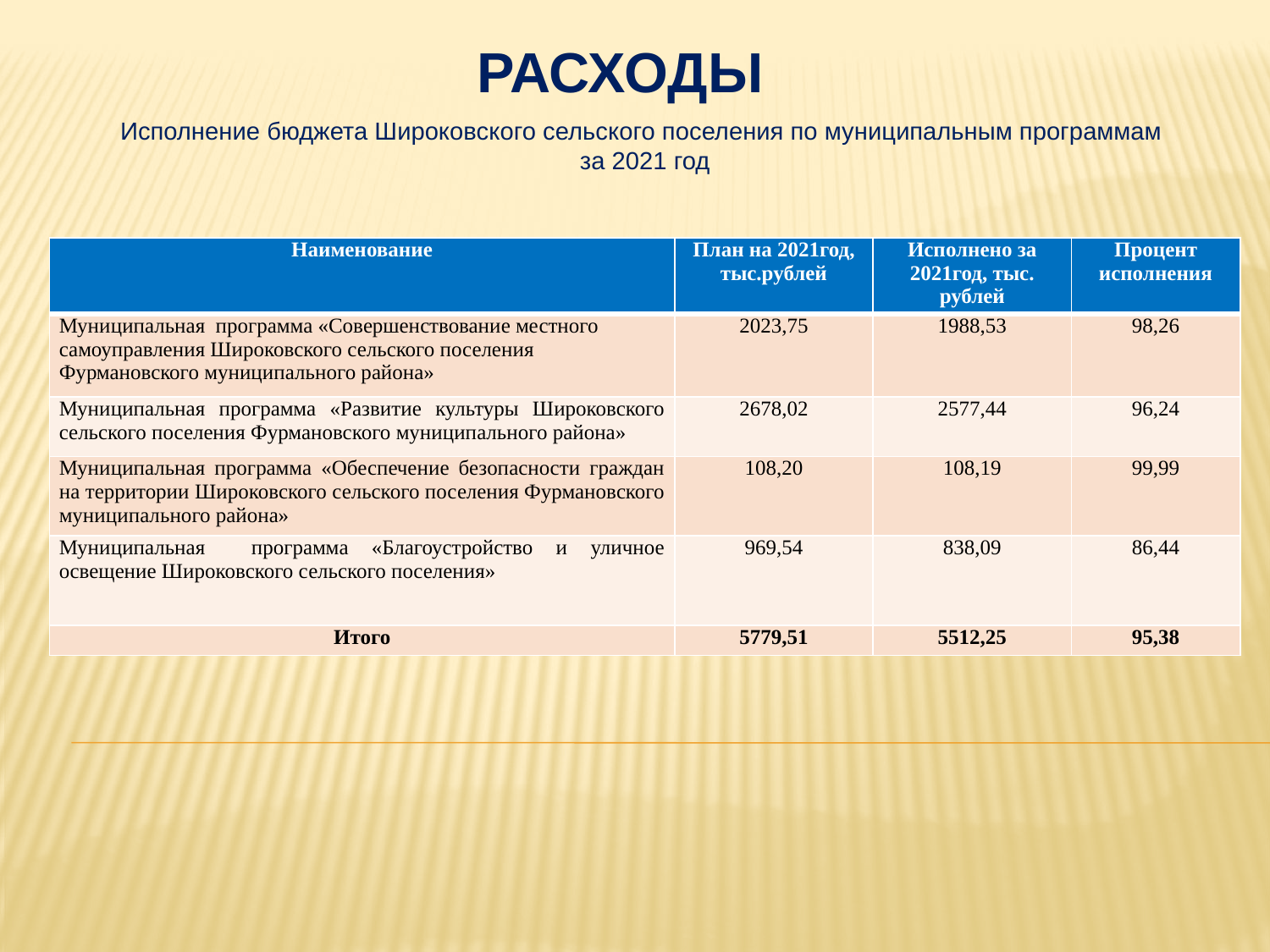

РАСХОДЫ
Исполнение бюджета Широковского сельского поселения по муниципальным программам
за 2021 год
| Наименование | План на 2021год, тыс.рублей | Исполнено за 2021год, тыс. рублей | Процент исполнения |
| --- | --- | --- | --- |
| Муниципальная программа «Совершенствование местного самоуправления Широковского сельского поселения Фурмановского муниципального района» | 2023,75 | 1988,53 | 98,26 |
| Муниципальная программа «Развитие культуры Широковского сельского поселения Фурмановского муниципального района» | 2678,02 | 2577,44 | 96,24 |
| Муниципальная программа «Обеспечение безопасности граждан на территории Широковского сельского поселения Фурмановского муниципального района» | 108,20 | 108,19 | 99,99 |
| Муниципальная программа «Благоустройство и уличное освещение Широковского сельского поселения» | 969,54 | 838,09 | 86,44 |
| Итого | 5779,51 | 5512,25 | 95,38 |